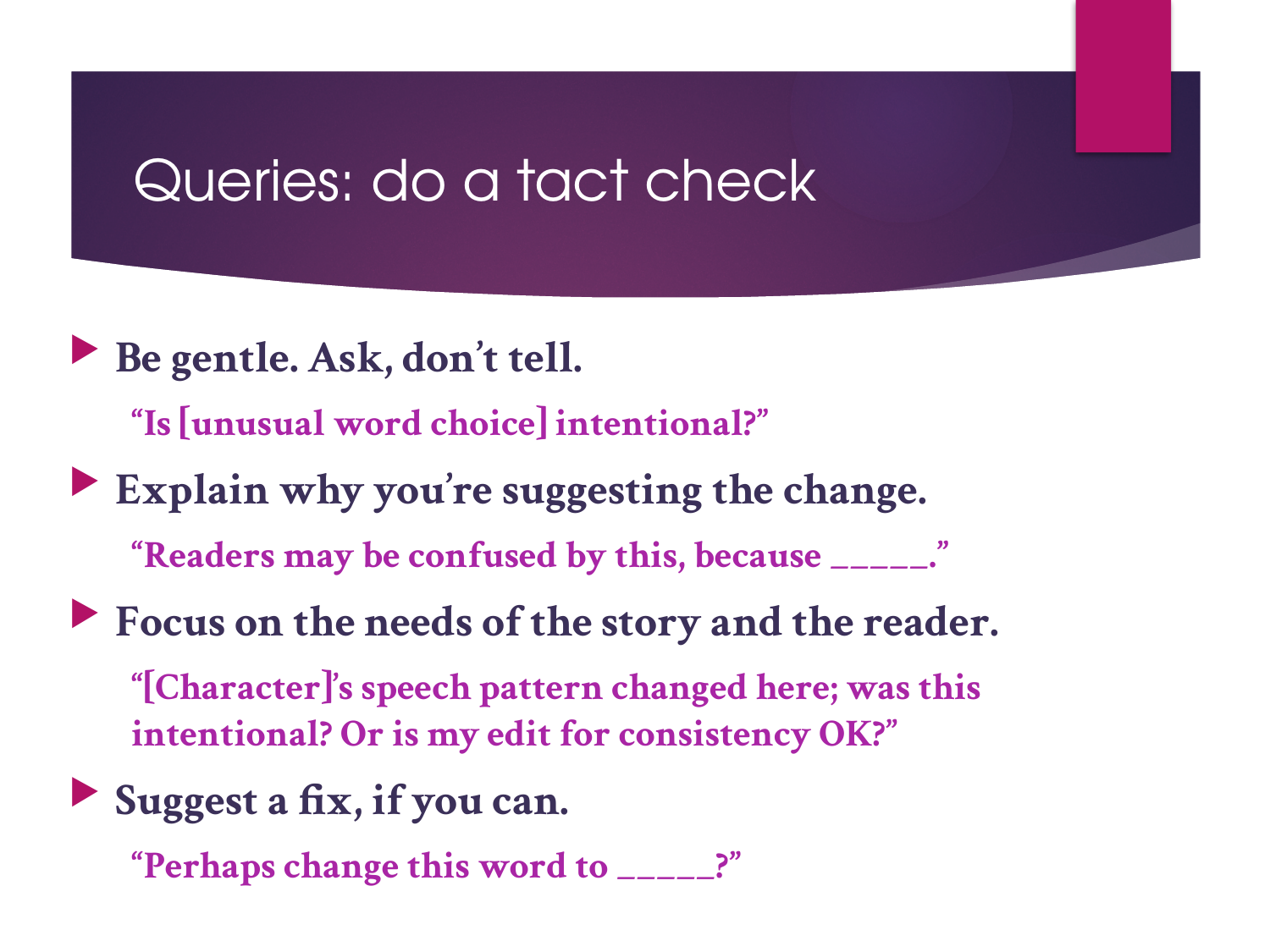

# Queries: do a tact check
Be gentle. Ask, don’t tell.
	“Is [unusual word choice] intentional?”
Explain why you’re suggesting the change.
	“Readers may be confused by this, because _____.”
Focus on the needs of the story and the reader.
	“[Character]’s speech pattern changed here; was this 		intentional? Or is my edit for consistency OK?”
Suggest a fix, if you can.
	“Perhaps change this word to _____?”